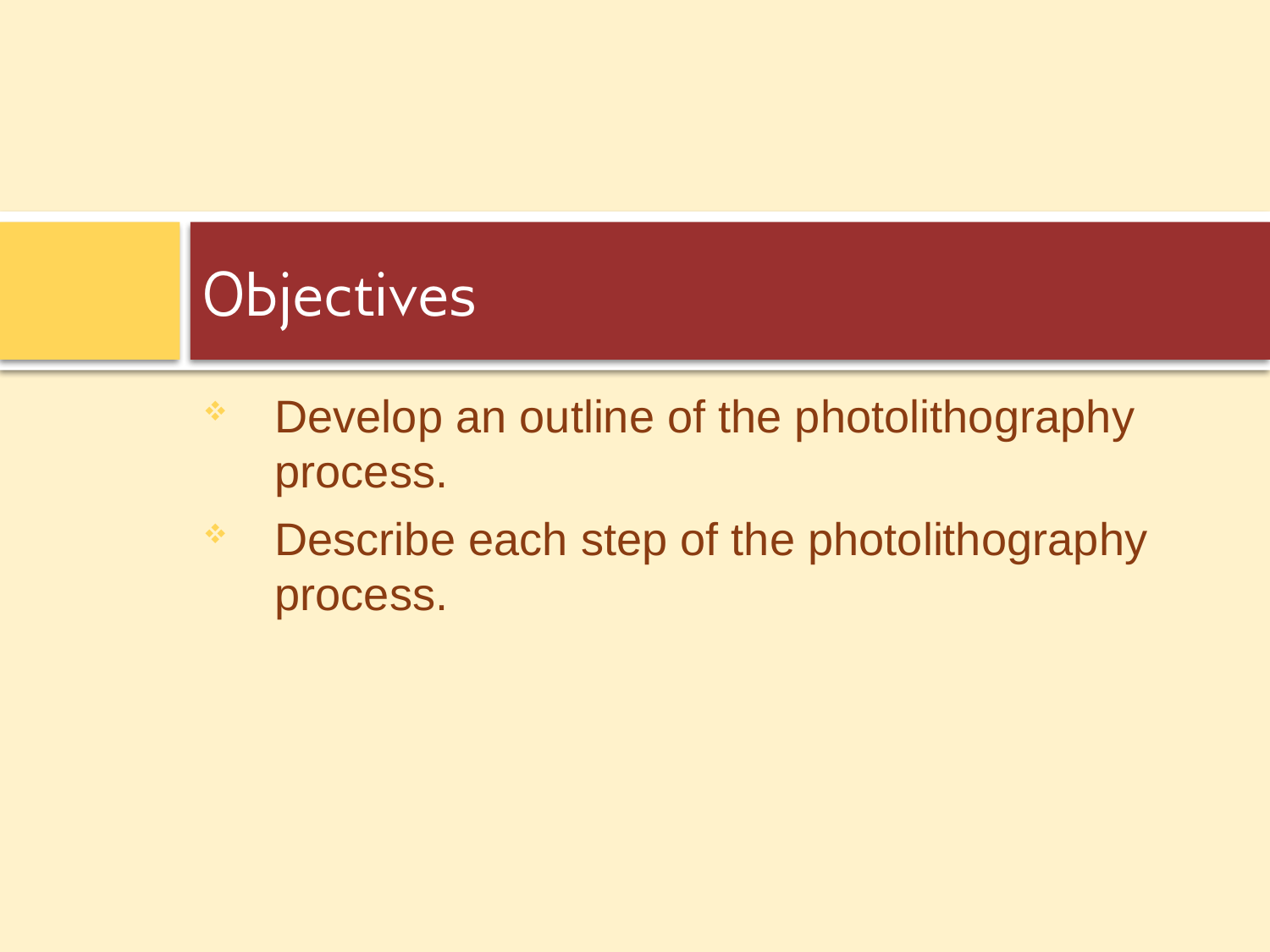

# Objectives
Develop an outline of the photolithography process.
Describe each step of the photolithography process.